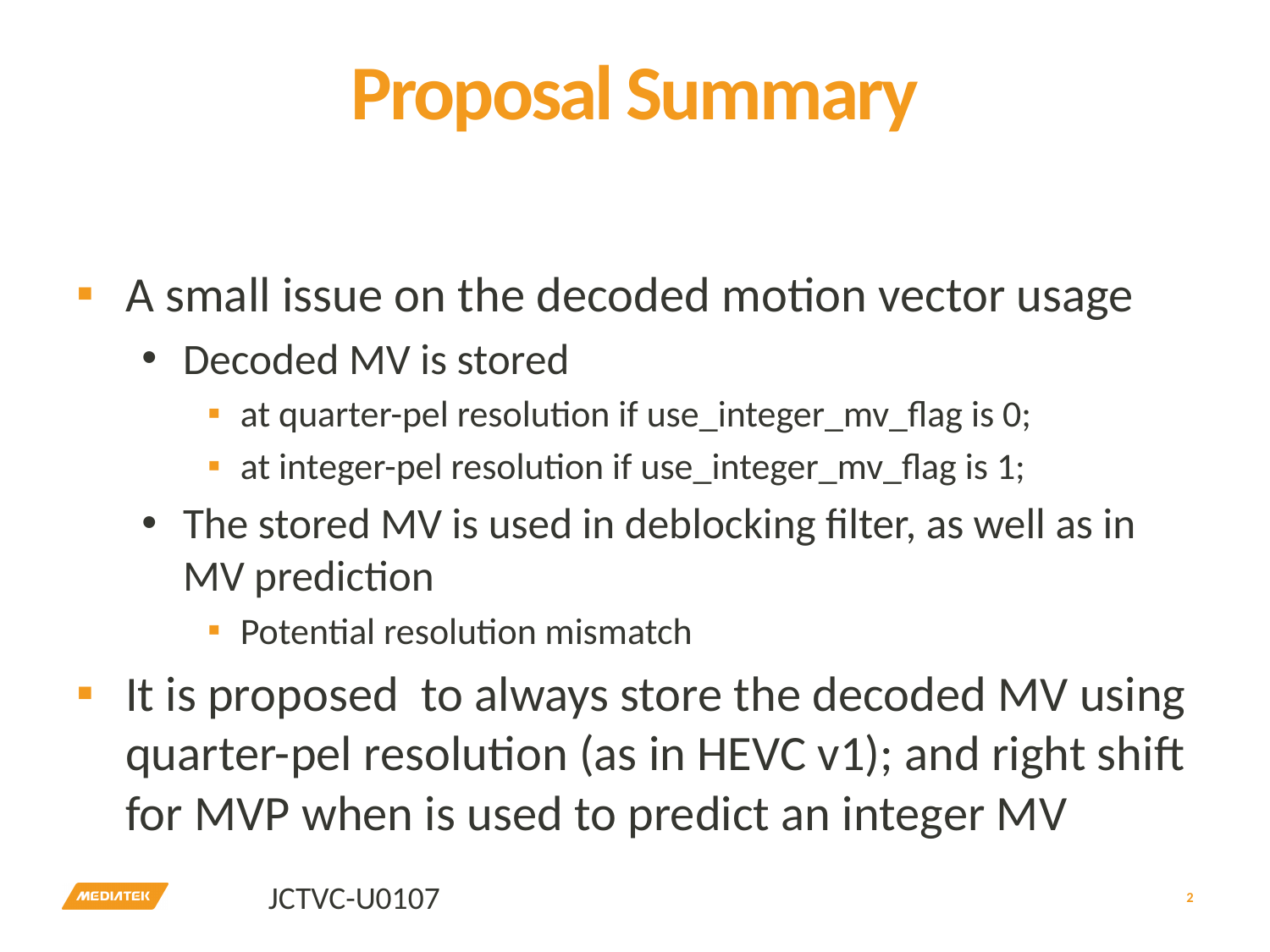

# Proposal Summary
A small issue on the decoded motion vector usage
Decoded MV is stored
at quarter-pel resolution if use_integer_mv_flag is 0;
at integer-pel resolution if use_integer_mv_flag is 1;
The stored MV is used in deblocking filter, as well as in MV prediction
Potential resolution mismatch
It is proposed  to always store the decoded MV using quarter-pel resolution (as in HEVC v1); and right shift for MVP when is used to predict an integer MV
2